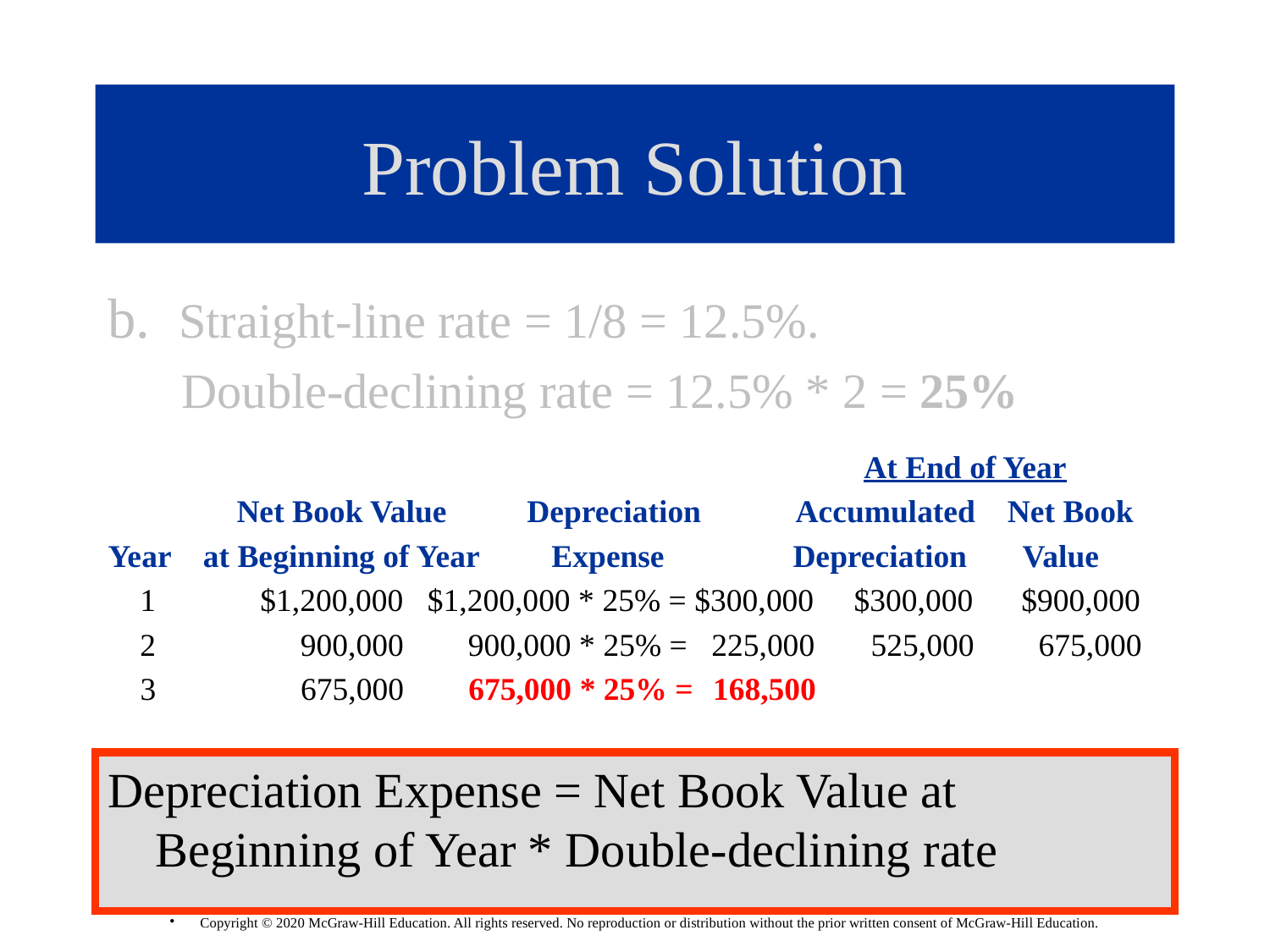

# Problem Solution
b.  Straight-line rate = 1/8 = 12.5%.
      Double-declining rate = 12.5% * 2 = 25%

                                                                                              At End of Year
                Net Book Value          Depreciation            Accumulated    Net Book
Year    at Beginning of Year         Expense                Depreciation       Value
    1             $1,200,000   $1,200,000 * 25% = $300,000     $300,000      $900,000
    2                  900,000        900,000 * 25% =   225,000       525,000        675,000
    3                  675,000        675,000 * 25% =   168,500

Depreciation Expense = Net Book Value at Beginning of Year * Double-declining rate